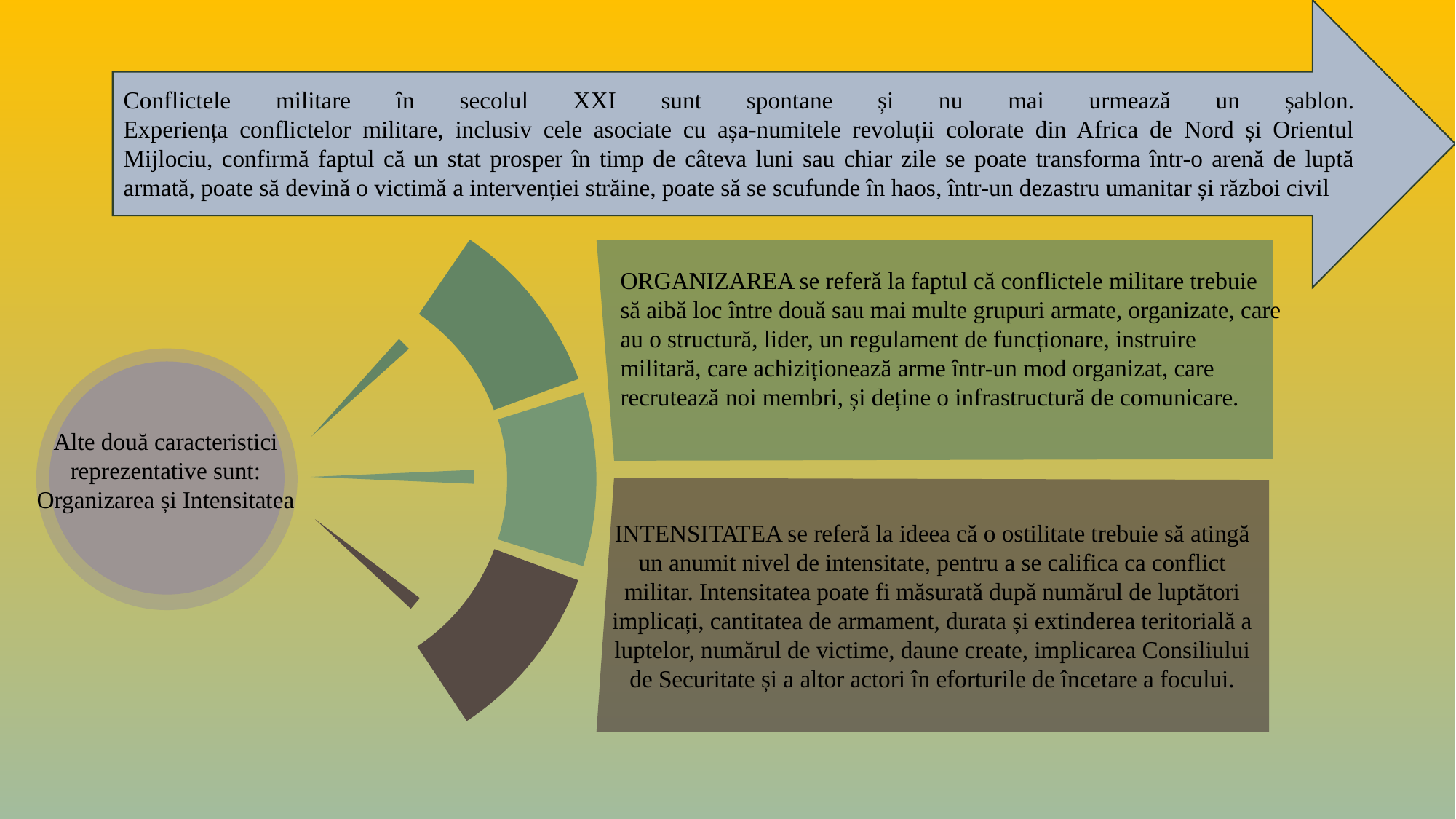

Conflictele militare în secolul XXI sunt spontane și nu mai urmează un șablon.
Experiența conflictelor militare, inclusiv cele asociate cu așa-numitele revoluții colorate din Africa de Nord și Orientul Mijlociu, confirmă faptul că un stat prosper în timp de câteva luni sau chiar zile se poate transforma într-o arenă de luptă armată, poate să devină o victimă a intervenției străine, poate să se scufunde în haos, într-un dezastru umanitar și război civil

ORGANIZAREA se referă la faptul că conflictele militare trebuie să aibă loc între două sau mai multe grupuri armate, organizate, care au o structură, lider, un regulament de funcționare, instruire militară, care achiziționează arme într-un mod organizat, care recrutează noi membri, și deține o infrastructură de comunicare.

Alte două caracteristici reprezentative sunt: Organizarea și Intensitatea
INTENSITATEA se referă la ideea că o ostilitate trebuie să atingă un anumit nivel de intensitate, pentru a se califica ca conflict militar. Intensitatea poate fi măsurată după numărul de luptători implicați, cantitatea de armament, durata și extinderea teritorială a luptelor, numărul de victime, daune create, implicarea Consiliului de Securitate și a altor actori în eforturile de încetare a focului.